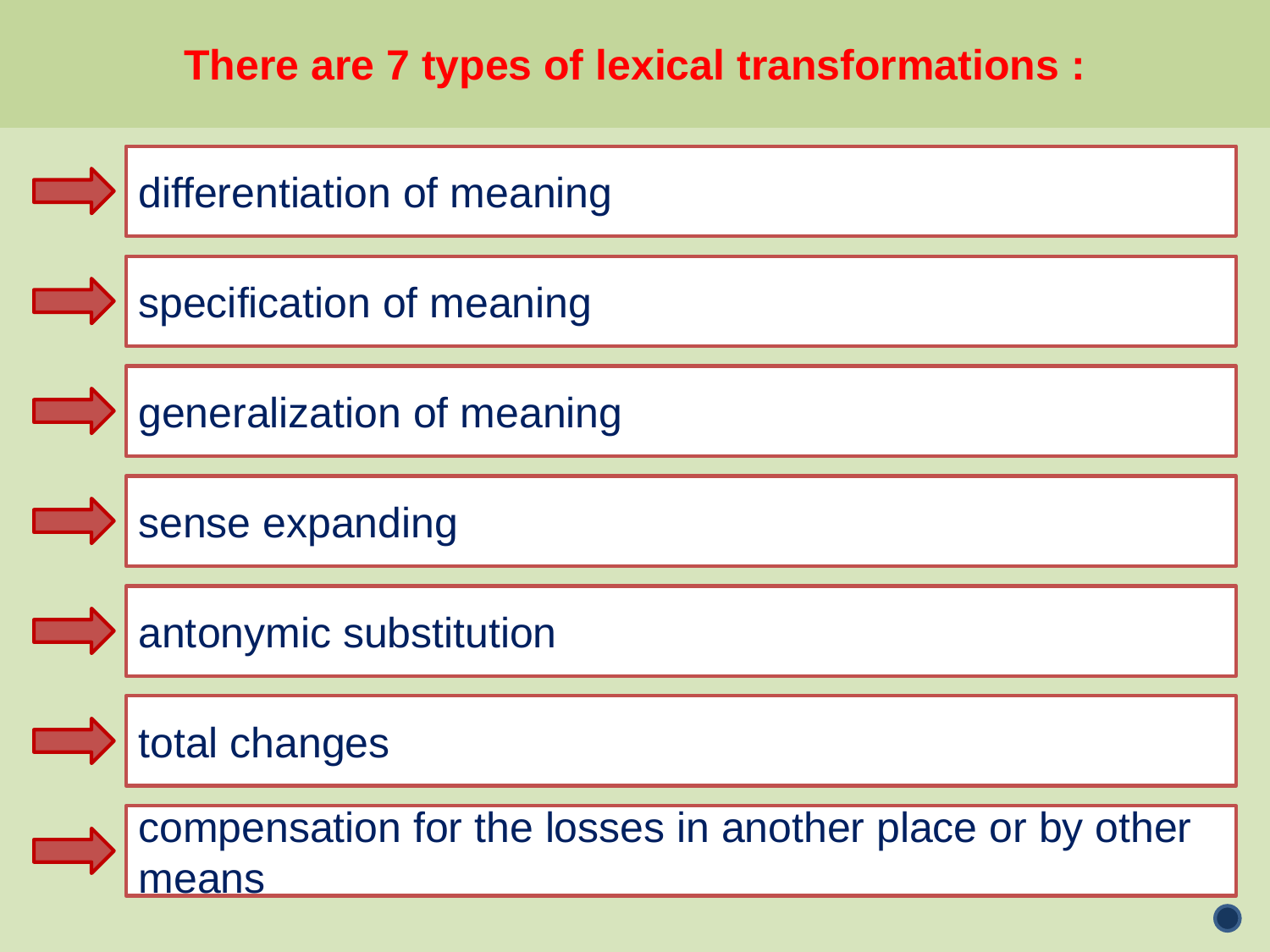

There are 7 types of lexical transformations :
differentiation of meaning

specification of meaning

generalization of meaning

sense expanding

antonymic substitution

total changes

compensation for the losses in another place or by other means